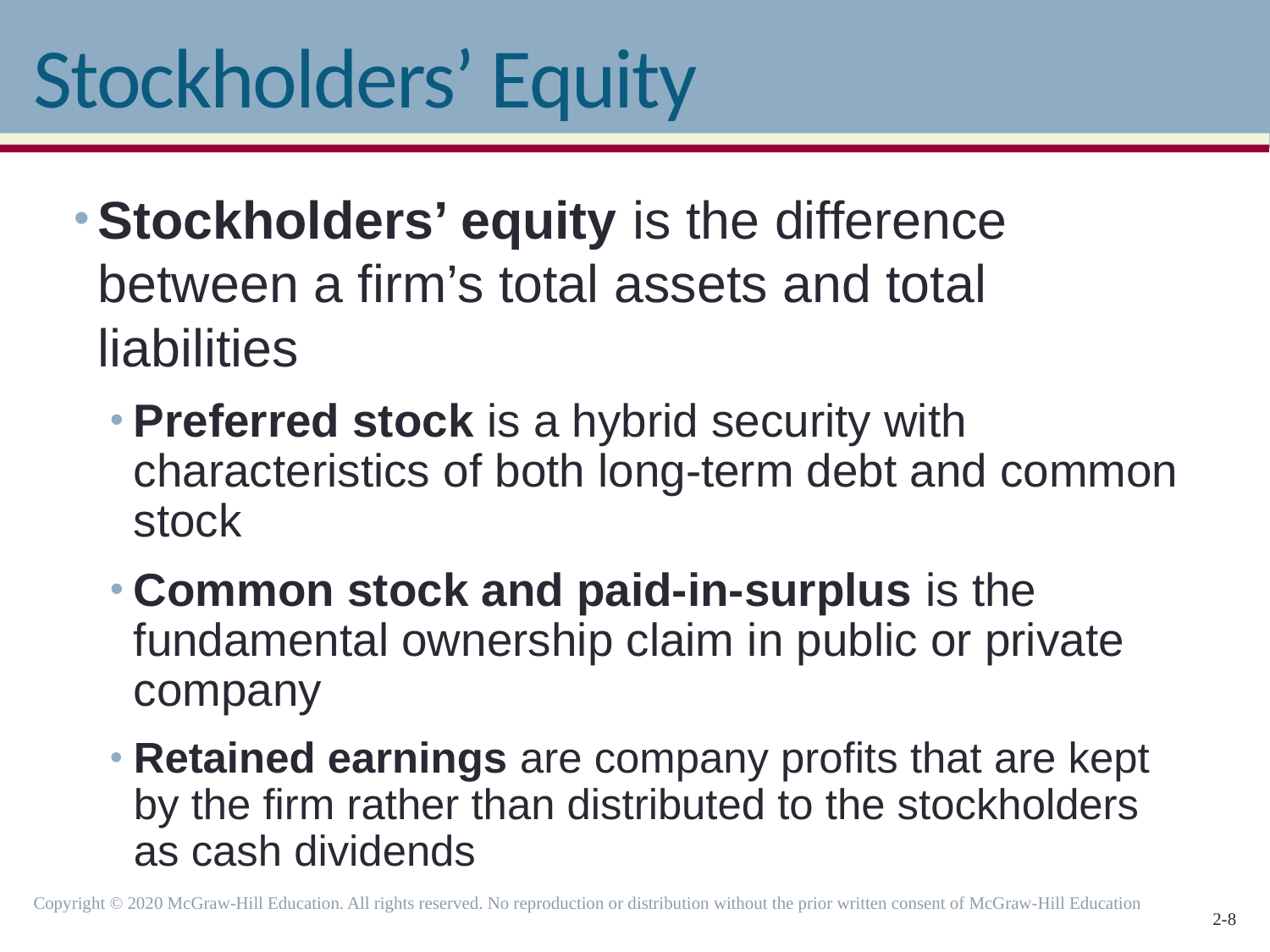

# Stockholders’ Equity
Stockholders’ equity is the difference between a firm’s total assets and total liabilities
Preferred stock is a hybrid security with characteristics of both long-term debt and common stock
Common stock and paid-in-surplus is the fundamental ownership claim in public or private company
Retained earnings are company profits that are kept by the firm rather than distributed to the stockholders as cash dividends
Copyright © 2020 McGraw-Hill Education. All rights reserved. No reproduction or distribution without the prior written consent of McGraw-Hill Education